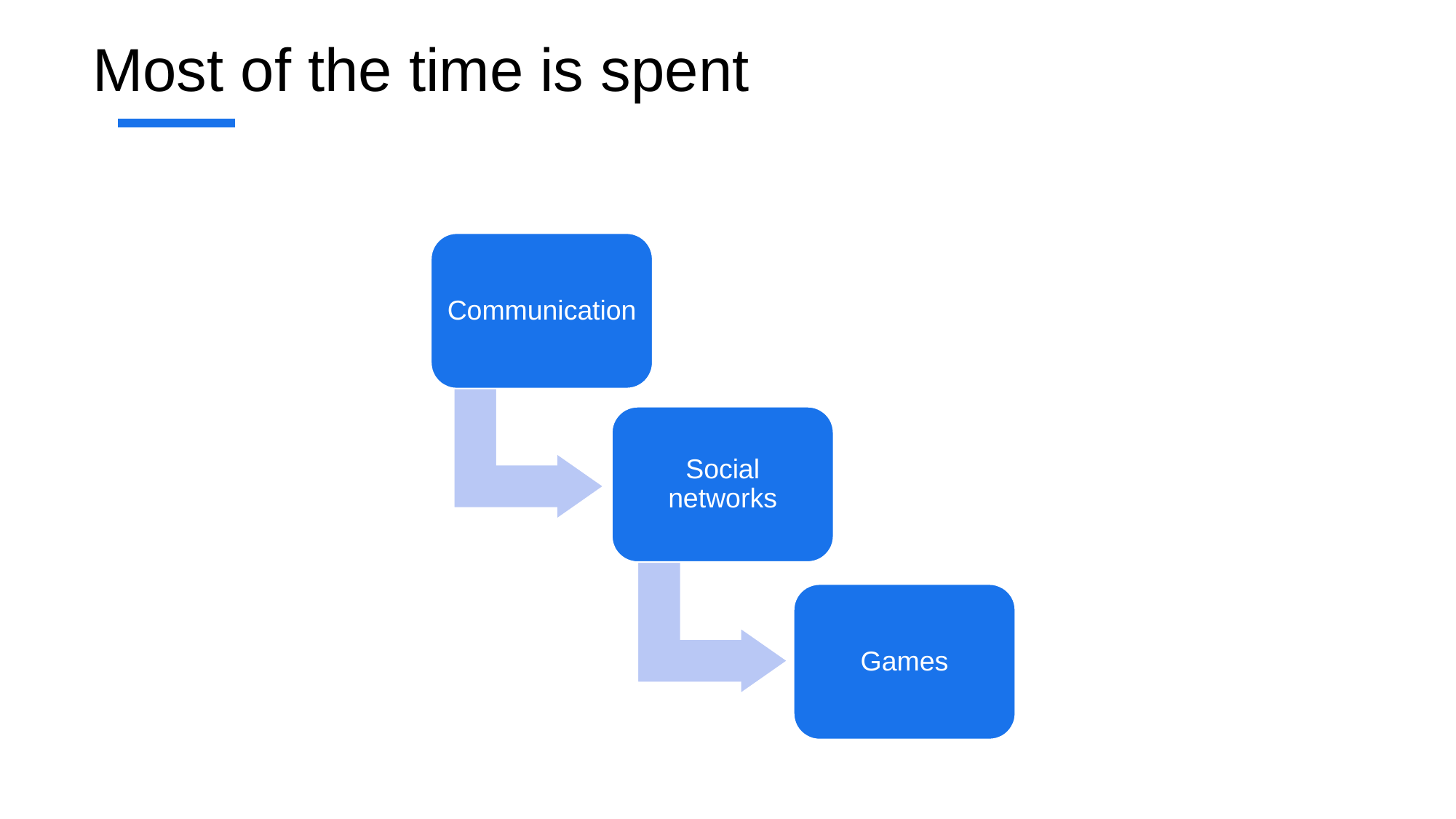

# Most of the time is spent

Communication

Social networks

Games